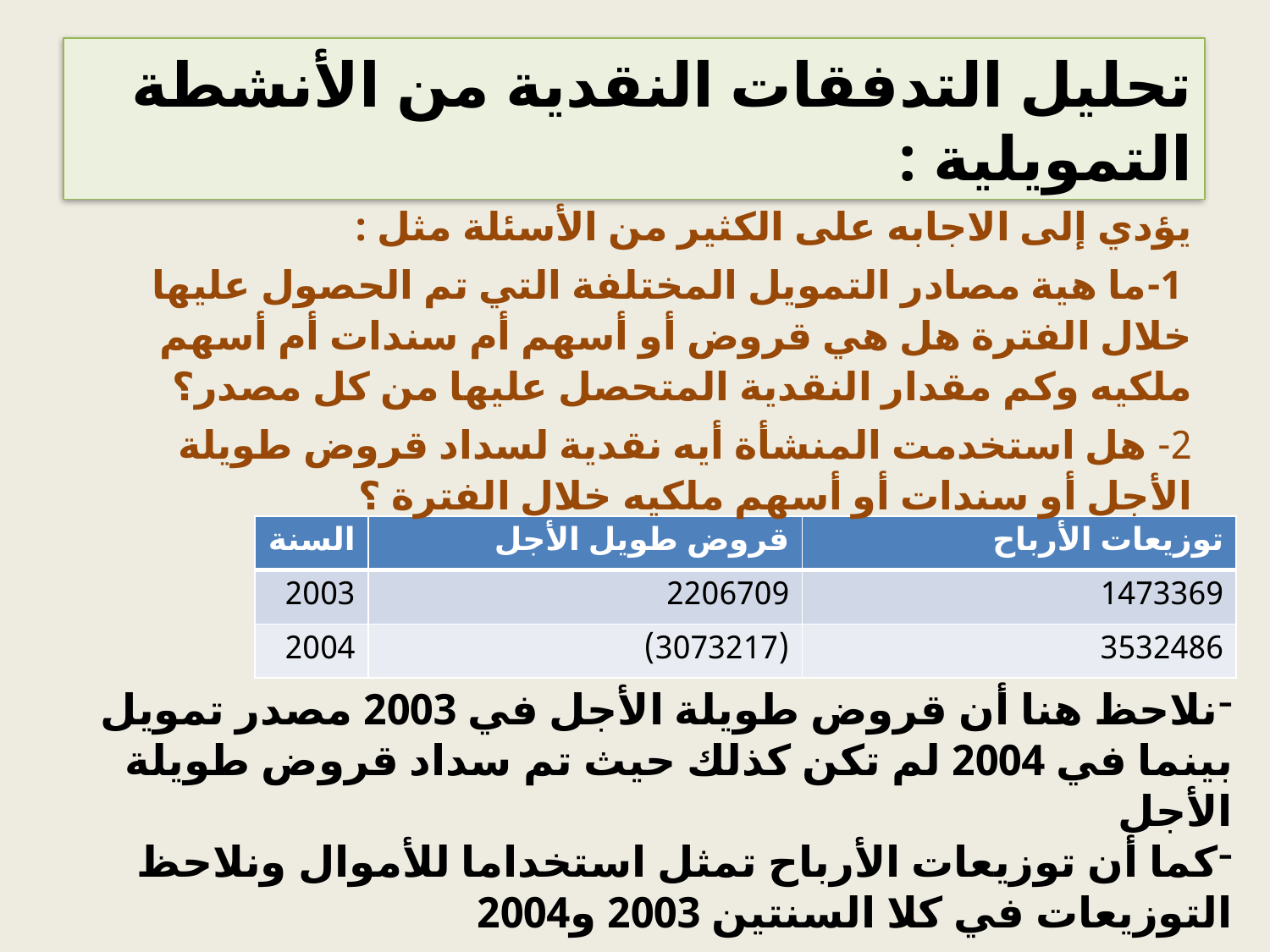

# تحليل التدفقات النقدية من الأنشطة التمويلية :
يؤدي إلى الاجابه على الكثير من الأسئلة مثل :
 1-ما هية مصادر التمويل المختلفة التي تم الحصول عليها خلال الفترة هل هي قروض أو أسهم أم سندات أم أسهم ملكيه وكم مقدار النقدية المتحصل عليها من كل مصدر؟
2- هل استخدمت المنشأة أيه نقدية لسداد قروض طويلة الأجل أو سندات أو أسهم ملكيه خلال الفترة ؟
| السنة | قروض طويل الأجل | توزيعات الأرباح |
| --- | --- | --- |
| 2003 | 2206709 | 1473369 |
| 2004 | (3073217) | 3532486 |
نلاحظ هنا أن قروض طويلة الأجل في 2003 مصدر تمويل بينما في 2004 لم تكن كذلك حيث تم سداد قروض طويلة الأجل
كما أن توزيعات الأرباح تمثل استخداما للأموال ونلاحظ التوزيعات في كلا السنتين 2003 و2004